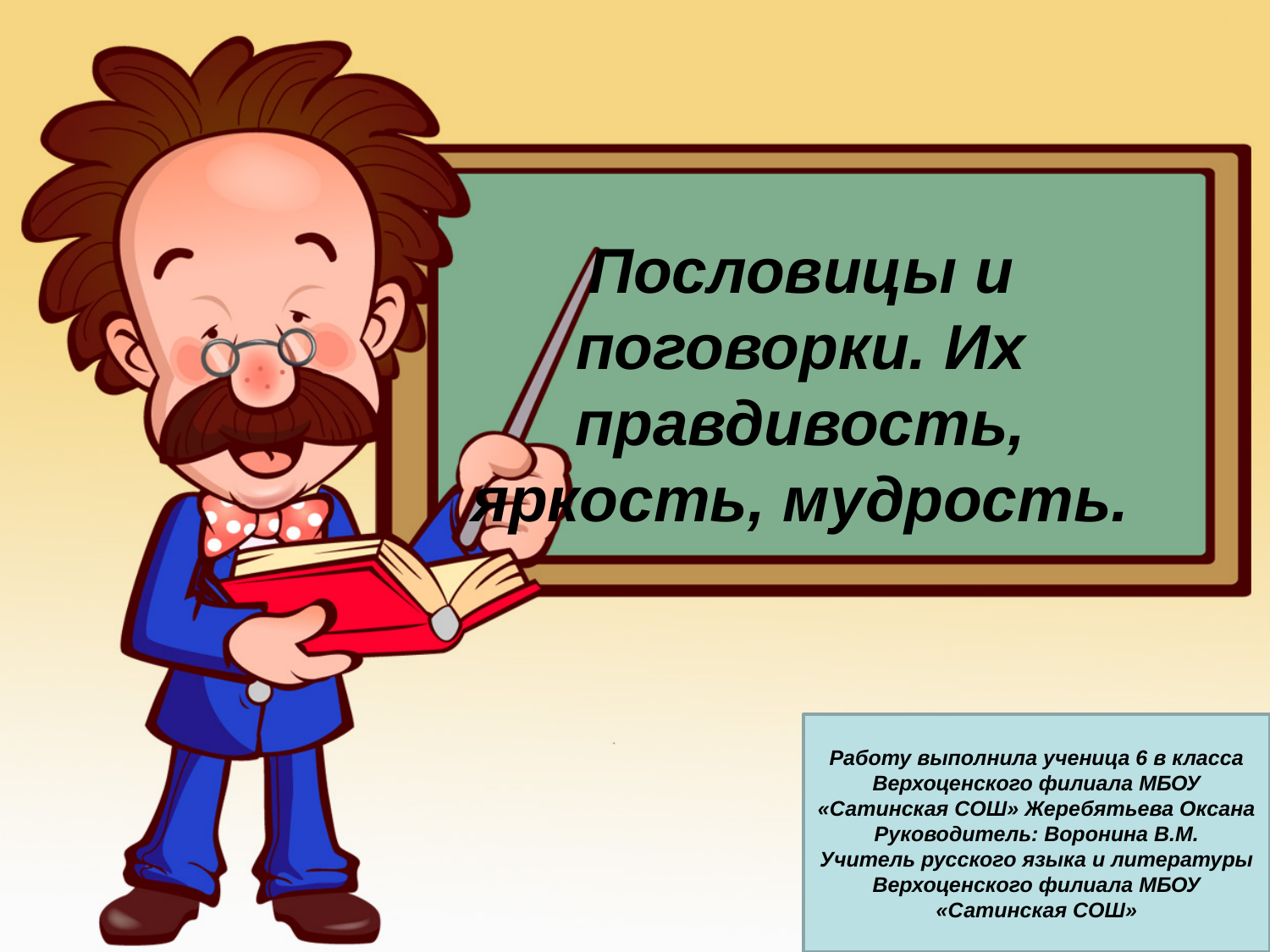

# Пословицы и поговорки. Их правдивость, яркость, мудрость.
Работу выполнила ученица 6 в класса Верхоценского филиала МБОУ «Сатинская СОШ» Жеребятьева Оксана
Руководитель: Воронина В.М.
Учитель русского языка и литературы
Верхоценского филиала МБОУ «Сатинская СОШ»